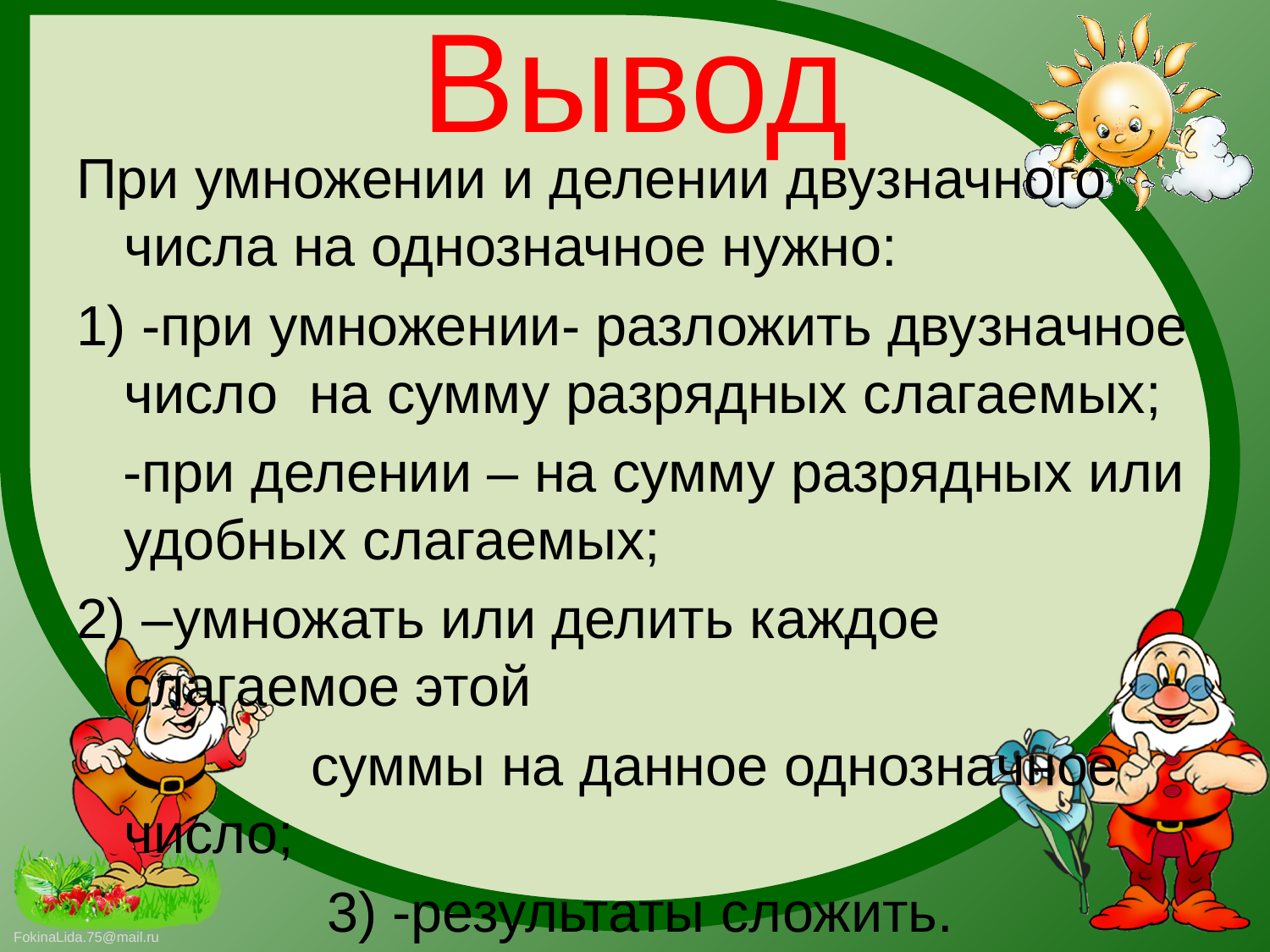

# Вывод
При умножении и делении двузначного числа на однозначное нужно:
1) -при умножении- разложить двузначное число  на сумму разрядных слагаемых;
   -при делении – на сумму разрядных или удобных слагаемых;
2) –умножать или делить каждое слагаемое этой
               суммы на данное однозначное число;
                3) -результаты сложить.